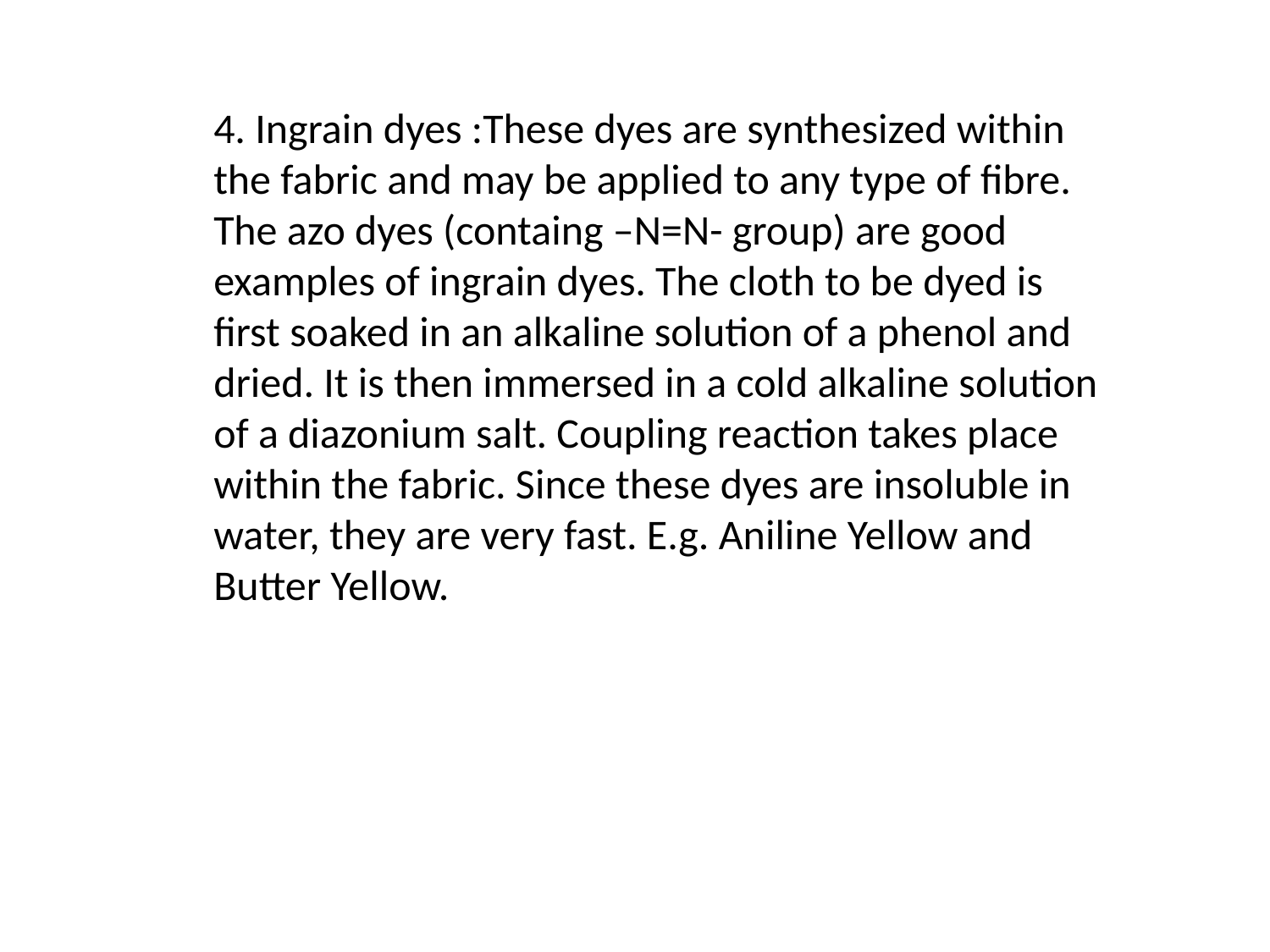

4. Ingrain dyes :These dyes are synthesized within the fabric and may be applied to any type of fibre. The azo dyes (containg –N=N- group) are good examples of ingrain dyes. The cloth to be dyed is first soaked in an alkaline solution of a phenol and dried. It is then immersed in a cold alkaline solution of a diazonium salt. Coupling reaction takes place within the fabric. Since these dyes are insoluble in water, they are very fast. E.g. Aniline Yellow and Butter Yellow.